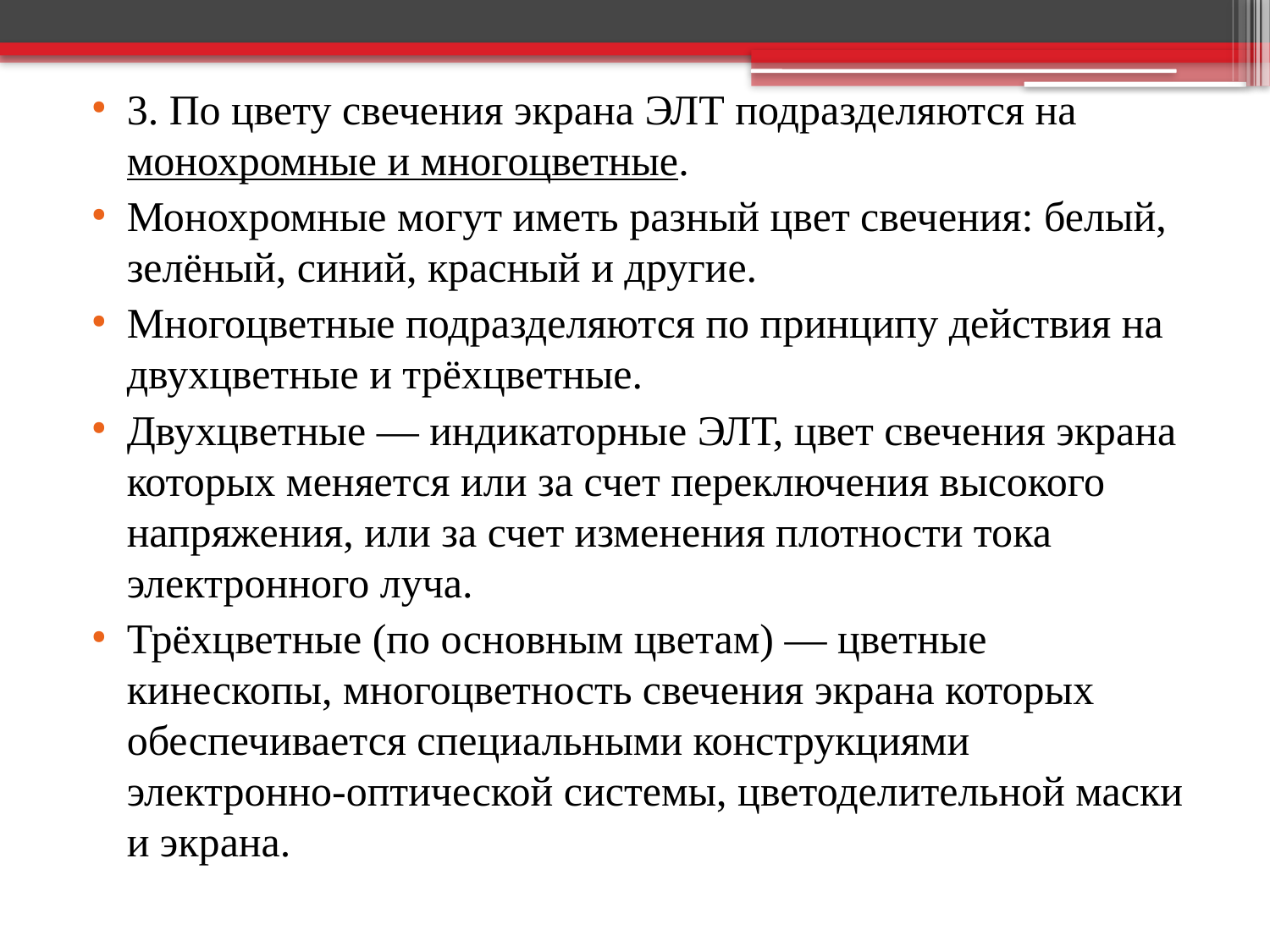

3. По цвету свечения экрана ЭЛТ подразделяются на монохромные и многоцветные.
Монохромные могут иметь разный цвет свечения: белый, зелёный, синий, красный и другие.
Многоцветные подразделяются по принципу действия на двухцветные и трёхцветные.
Двухцветные — индикаторные ЭЛТ, цвет свечения экрана которых меняется или за счет переключения высокого напряжения, или за счет изменения плотности тока электронного луча.
Трёхцветные (по основным цветам) — цветные кинескопы, многоцветность свечения экрана которых обеспечивается специальными конструкциями электронно-оптической системы, цветоделительной маски и экрана.